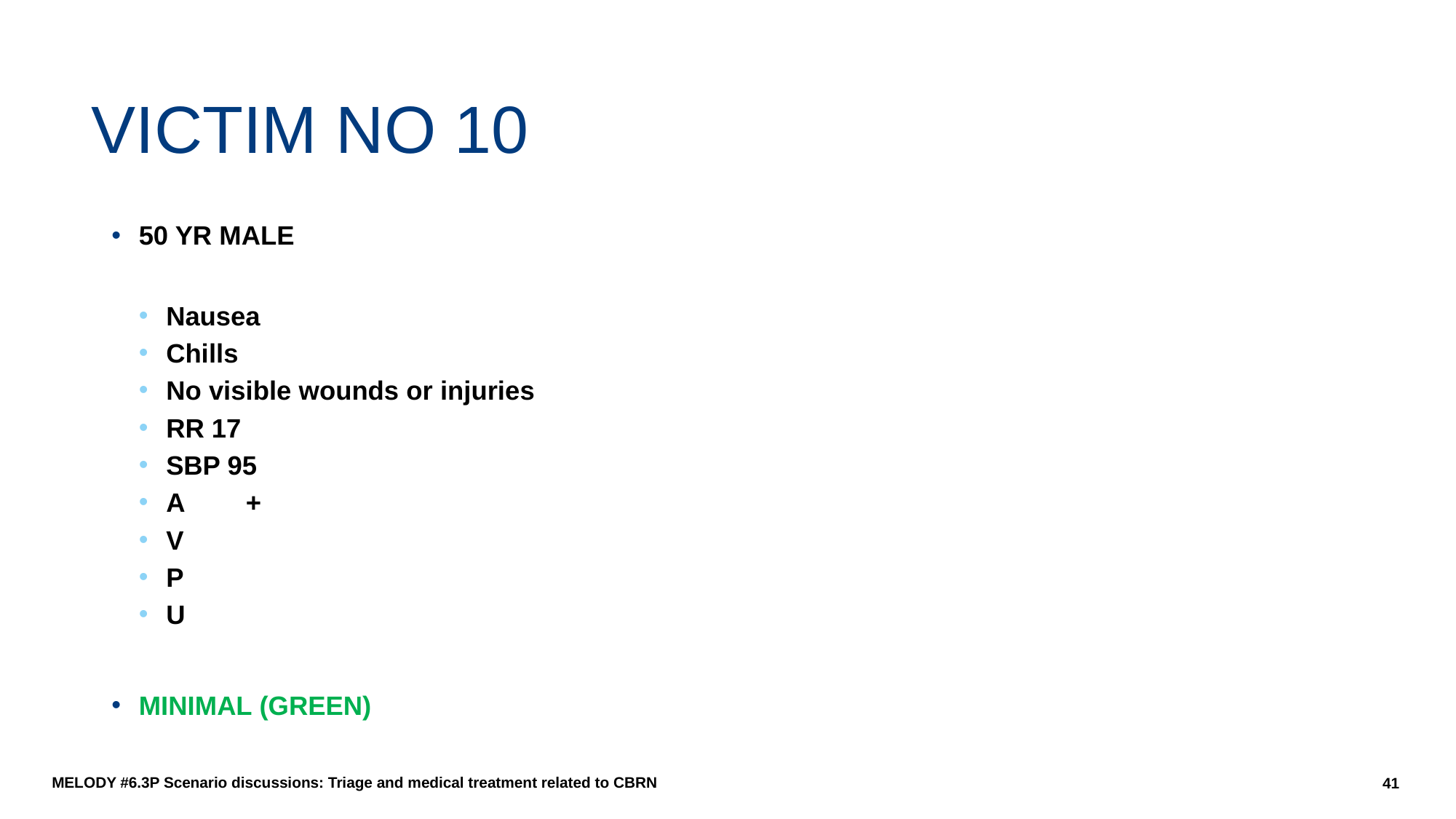

# VICTIM NO 10
50 YR MALE

Nausea
Chills
No visible wounds or injuries
RR 17
SBP 95
A	+
V
P
U

MINIMAL (GREEN)

MELODY #6.3P Scenario discussions: Triage and medical treatment related to CBRN
41